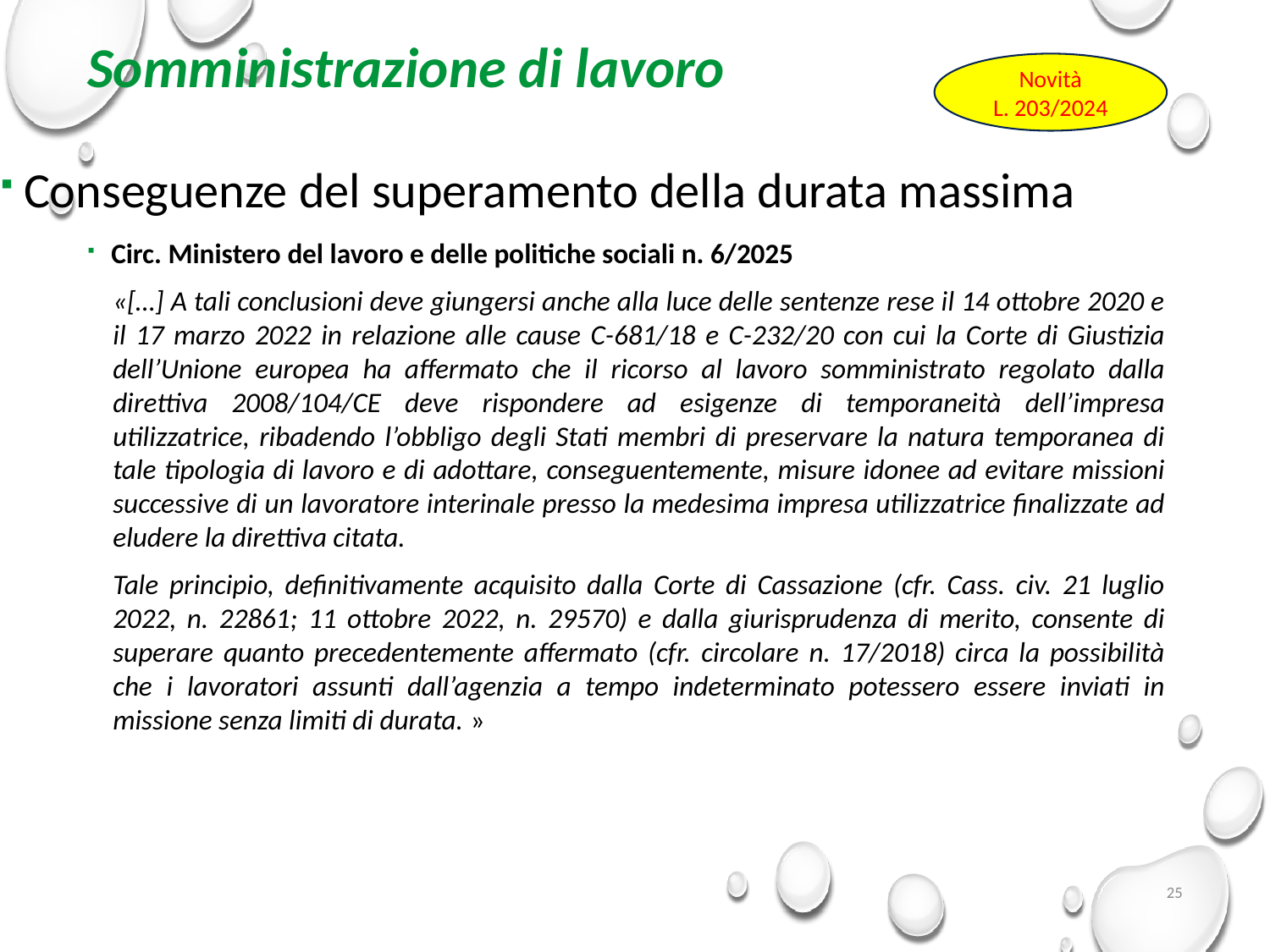

# Somministrazione di lavoro
Novità
L. 203/2024
Conseguenze del superamento della durata massima

Circ. Ministero del lavoro e delle politiche sociali n. 6/2025
«[…] A tali conclusioni deve giungersi anche alla luce delle sentenze rese il 14 ottobre 2020 e il 17 marzo 2022 in relazione alle cause C-681/18 e C-232/20 con cui la Corte di Giustizia dell’Unione europea ha affermato che il ricorso al lavoro somministrato regolato dalla direttiva 2008/104/CE deve rispondere ad esigenze di temporaneità dell’impresa utilizzatrice, ribadendo l’obbligo degli Stati membri di preservare la natura temporanea di tale tipologia di lavoro e di adottare, conseguentemente, misure idonee ad evitare missioni successive di un lavoratore interinale presso la medesima impresa utilizzatrice finalizzate ad eludere la direttiva citata.
Tale principio, definitivamente acquisito dalla Corte di Cassazione (cfr. Cass. civ. 21 luglio 2022, n. 22861; 11 ottobre 2022, n. 29570) e dalla giurisprudenza di merito, consente di superare quanto precedentemente affermato (cfr. circolare n. 17/2018) circa la possibilità che i lavoratori assunti dall’agenzia a tempo indeterminato potessero essere inviati in missione senza limiti di durata. »

25